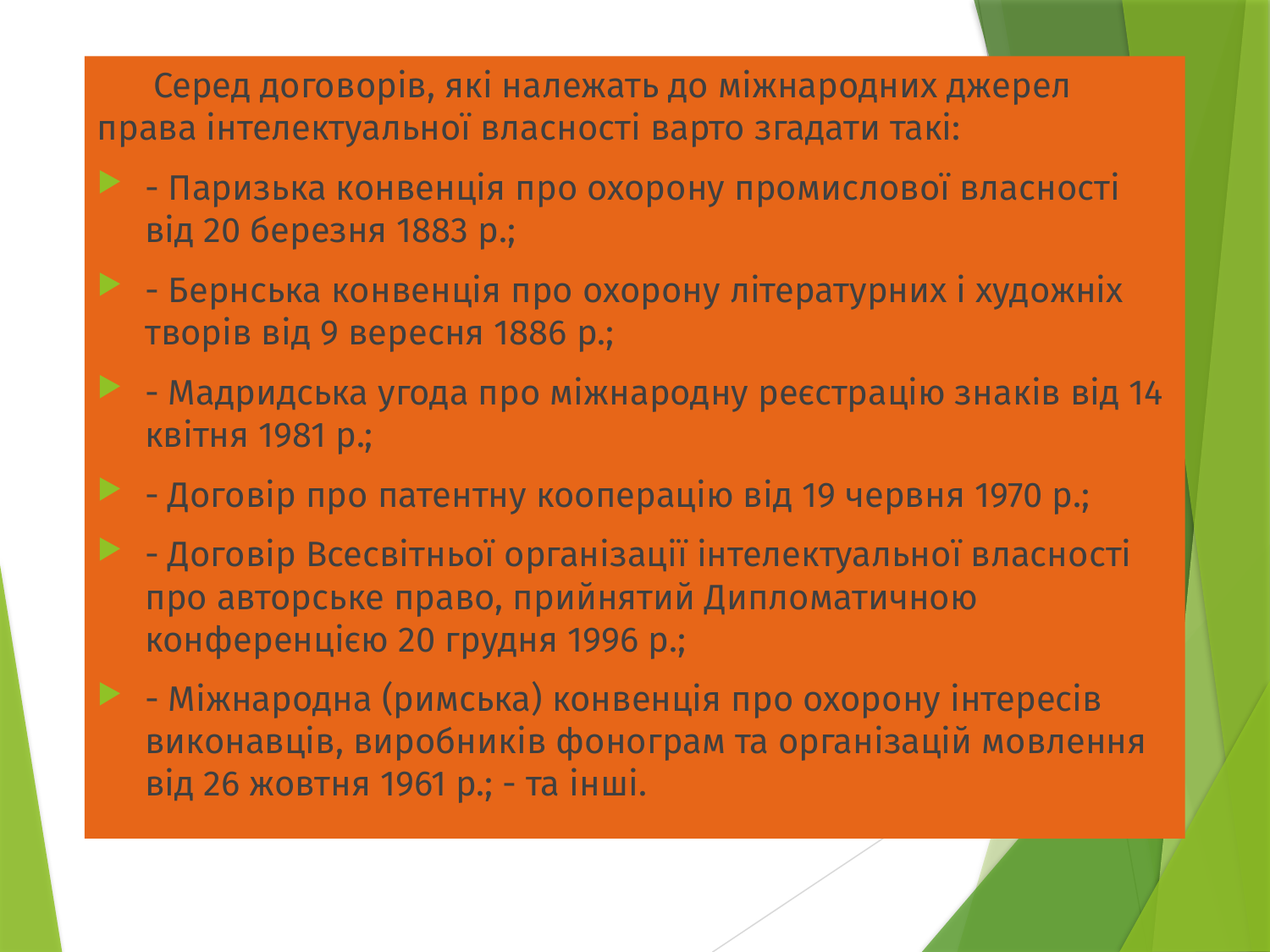

Серед договорів, які належать до міжнародних джерел права інтелектуальної власності варто згадати такі:
- Паризька конвенція про охорону промислової власності від 20 березня 1883 р.;
- Бернська конвенція про охорону літературних і художніх творів від 9 вересня 1886 р.;
- Мадридська угода про міжнародну реєстрацію знаків від 14 квітня 1981 р.;
- Договір про патентну кооперацію від 19 червня 1970 р.;
- Договір Всесвітньої організації інтелектуальної власності про авторське право, прийнятий Дипломатичною конференцією 20 грудня 1996 р.;
- Міжнародна (римська) конвенція про охорону інтересів виконавців, виробників фонограм та організацій мовлення від 26 жовтня 1961 р.; - та інші.